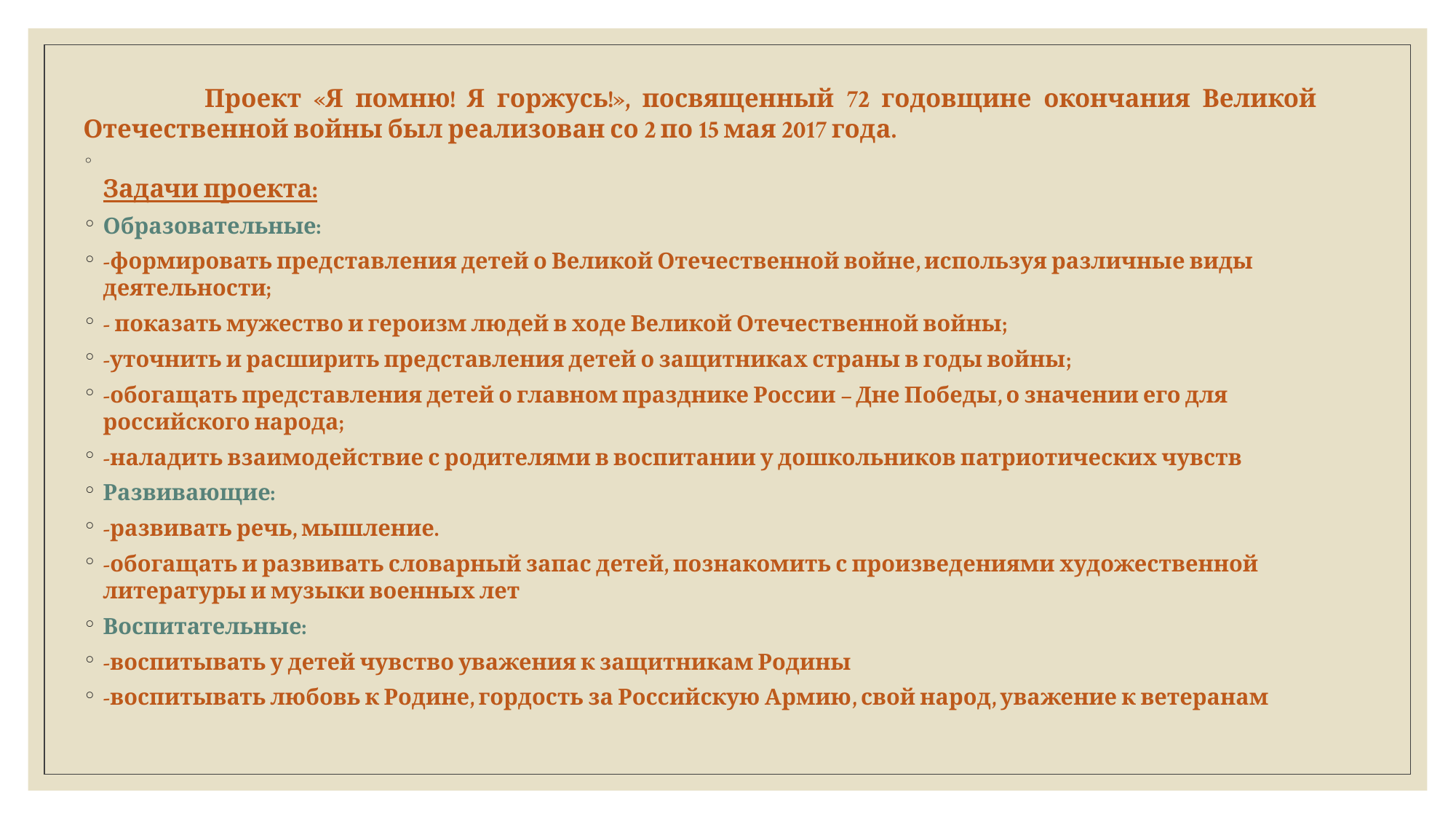

Проект «Я помню! Я горжусь!», посвященный 72 годовщине окончания Великой Отечественной войны был реализован со 2 по 15 мая 2017 года.
Задачи проекта:
Образовательные:
-формировать представления детей о Великой Отечественной войне, используя различные виды деятельности;
- показать мужество и героизм людей в ходе Великой Отечественной войны;
-уточнить и расширить представления детей о защитниках страны в годы войны;
-обогащать представления детей о главном празднике России – Дне Победы, о значении его для российского народа;
-наладить взаимодействие с родителями в воспитании у дошкольников патриотических чувств
Развивающие:
-развивать речь, мышление.
-обогащать и развивать словарный запас детей, познакомить с произведениями художественной литературы и музыки военных лет
Воспитательные:
-воспитывать у детей чувство уважения к защитникам Родины
-воспитывать любовь к Родине, гордость за Российскую Армию, свой народ, уважение к ветеранам

#